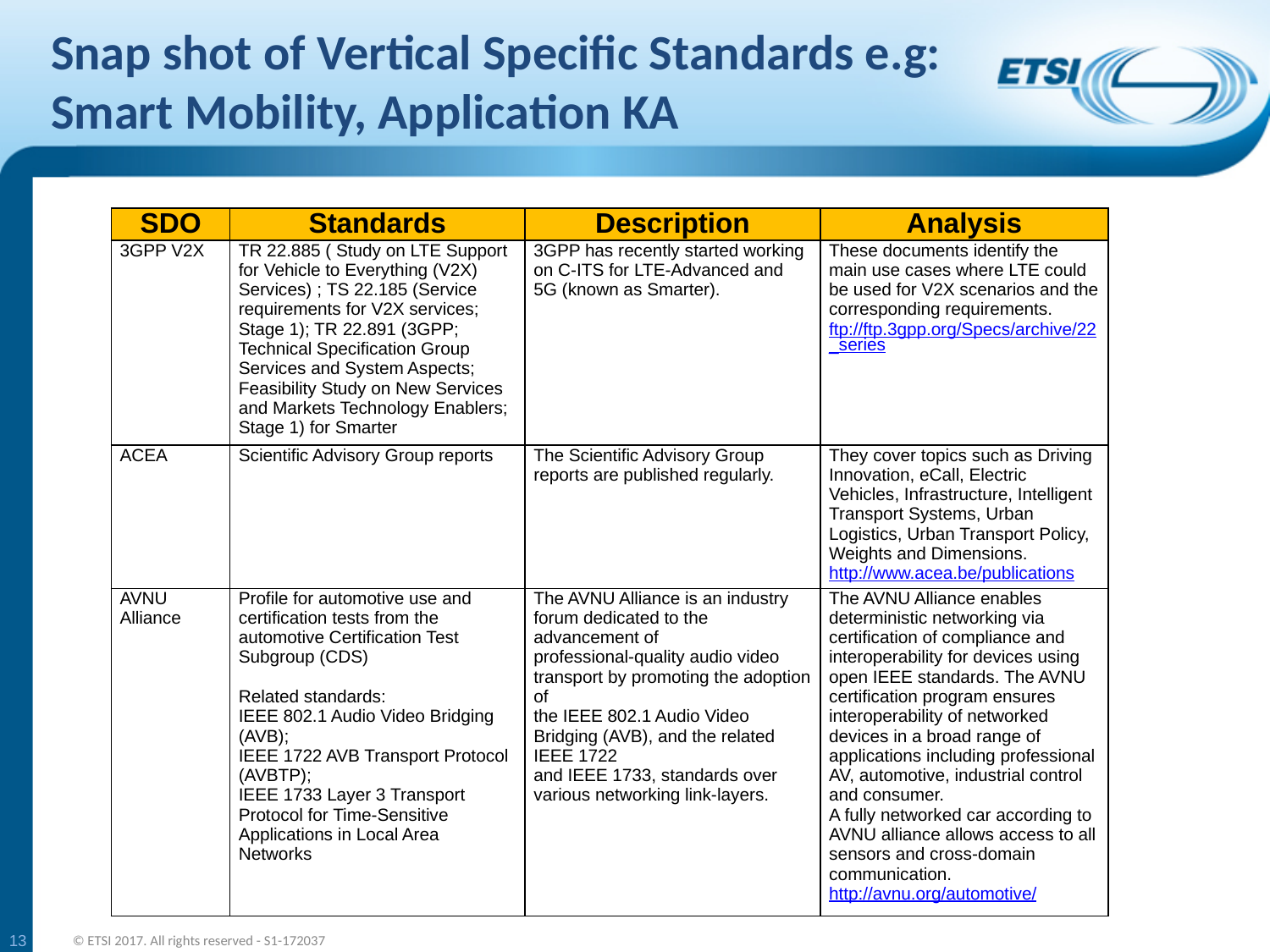

# Snap shot of Vertical Specific Standards e.g: Smart Mobility, Application KA
| SDO | Standards | Description | Analysis |
| --- | --- | --- | --- |
| 3GPP V2X | TR 22.885 ( Study on LTE Support for Vehicle to Everything (V2X) Services) ; TS 22.185 (Service requirements for V2X services; Stage 1); TR 22.891 (3GPP; Technical Specification Group Services and System Aspects; Feasibility Study on New Services and Markets Technology Enablers; Stage 1) for Smarter | 3GPP has recently started working on C-ITS for LTE-Advanced and 5G (known as Smarter). | These documents identify the main use cases where LTE could be used for V2X scenarios and the corresponding requirements. ftp://ftp.3gpp.org/Specs/archive/22\_series |
| ACEA | Scientific Advisory Group reports | The Scientific Advisory Group reports are published regularly. | They cover topics such as Driving Innovation, eCall, Electric Vehicles, Infrastructure, Intelligent Transport Systems, Urban Logistics, Urban Transport Policy, Weights and Dimensions. http://www.acea.be/publications |
| AVNU Alliance | Profile for automotive use and certification tests from the automotive Certification Test Subgroup (CDS)   Related standards: IEEE 802.1 Audio Video Bridging (AVB); IEEE 1722 AVB Transport Protocol (AVBTP); IEEE 1733 Layer 3 Transport Protocol for Time-Sensitive Applications in Local Area Networks | The AVNU Alliance is an industry forum dedicated to the advancement of professional-quality audio video transport by promoting the adoption of the IEEE 802.1 Audio Video Bridging (AVB), and the related IEEE 1722 and IEEE 1733, standards over various networking link-layers. | The AVNU Alliance enables deterministic networking via certification of compliance and interoperability for devices using open IEEE standards. The AVNU certification program ensures interoperability of networked devices in a broad range of applications including professional AV, automotive, industrial control and consumer. A fully networked car according to AVNU alliance allows access to all sensors and cross-domain communication. http://avnu.org/automotive/ |
13
© ETSI 2017. All rights reserved - S1-172037